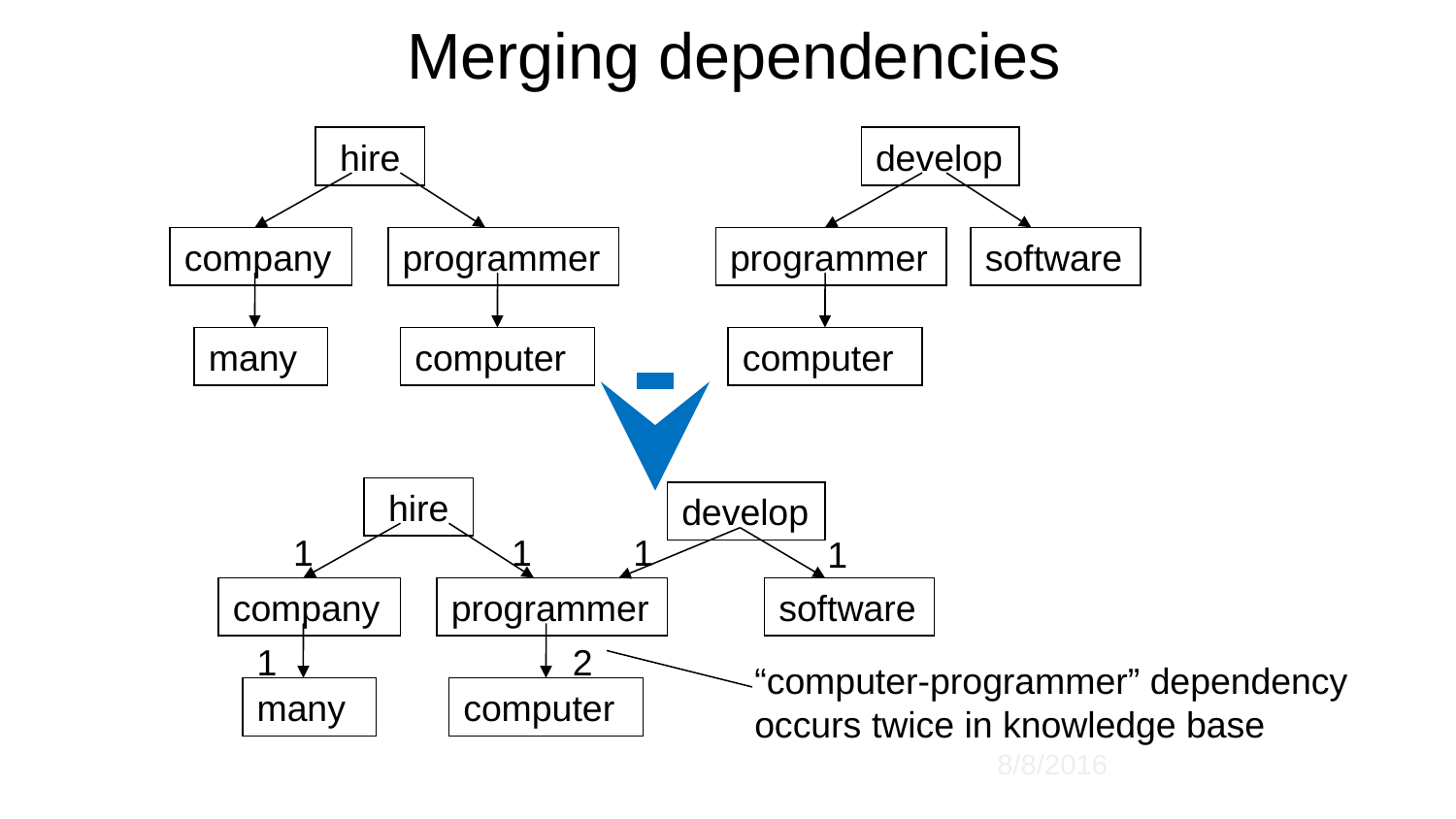

Merging dependencies
hire
develop

company
programmer
programmer
software

many
computer
computer

hire
develop
1

1
1
1

company
programmer
software

1
2

“computer-programmer” dependency occurs twice in knowledge base
many
computer
8/8/2016
14